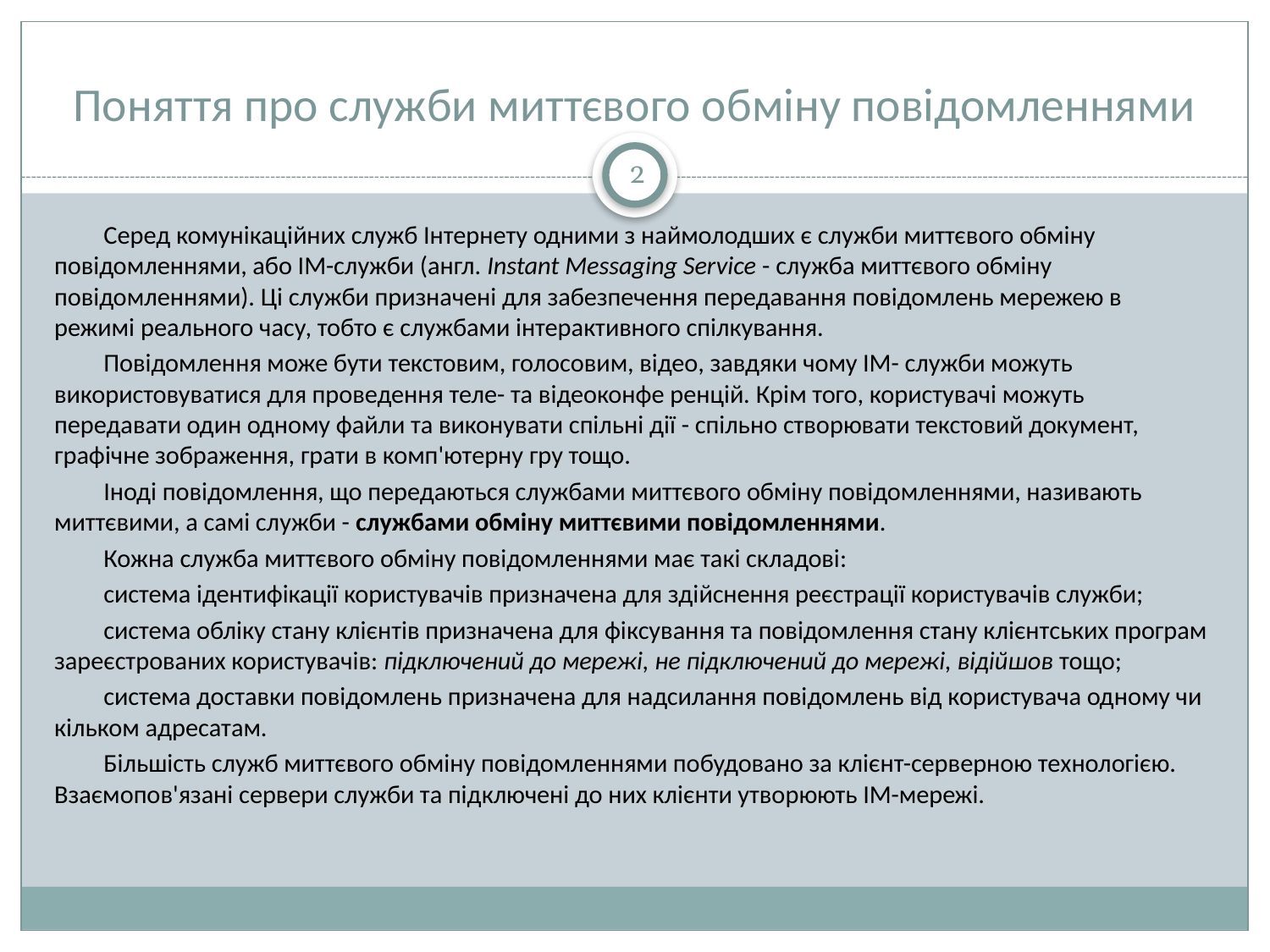

# Поняття про служби миттєвого обміну повідомленнями
2
Серед комунікаційних служб Інтернету одними з наймолодших є служби миттєвого обміну повідомленнями, або ІМ-служби (англ. Instant Messaging Service - служба миттєвого обміну повідомленнями). Ці служби призначені для забезпечення передавання повідомлень мережею в  режимі реального часу, тобто є службами інтерактивного спілкування.
Повідомлення може бути текстовим, голосовим, відео, завдяки чому ІМ- служби можуть використовуватися для проведення теле- та відеоконфе ренцій. Крім того, користувачі можуть передавати один одному файли та виконувати спільні дії - спільно створювати текстовий документ, графічне зображення, грати в комп'ютерну гру тощо.
Іноді повідомлення, що передаються службами миттєвого обміну повідомленнями, називають миттєвими, а самі служби - службами обміну миттєвими повідомленнями.
Кожна служба миттєвого обміну повідомленнями має такі складові:
система ідентифікації користувачів призначена для здійснення реєстрації користувачів служби;
система обліку стану клієнтів призначена для фіксування та повідомлення стану клієнтських програм зареєстрованих користувачів: підключений до мережі, не підключений до мережі, відійшов тощо;
система доставки повідомлень призначена для надсилання повідомлень від користувача одному чи кільком адресатам.
Більшість служб миттєвого обміну повідомленнями побудовано за клієнт-серверною технологією. Взаємопов'язані сервери служби та підключені до них клієнти утворюють ІМ-мережі.